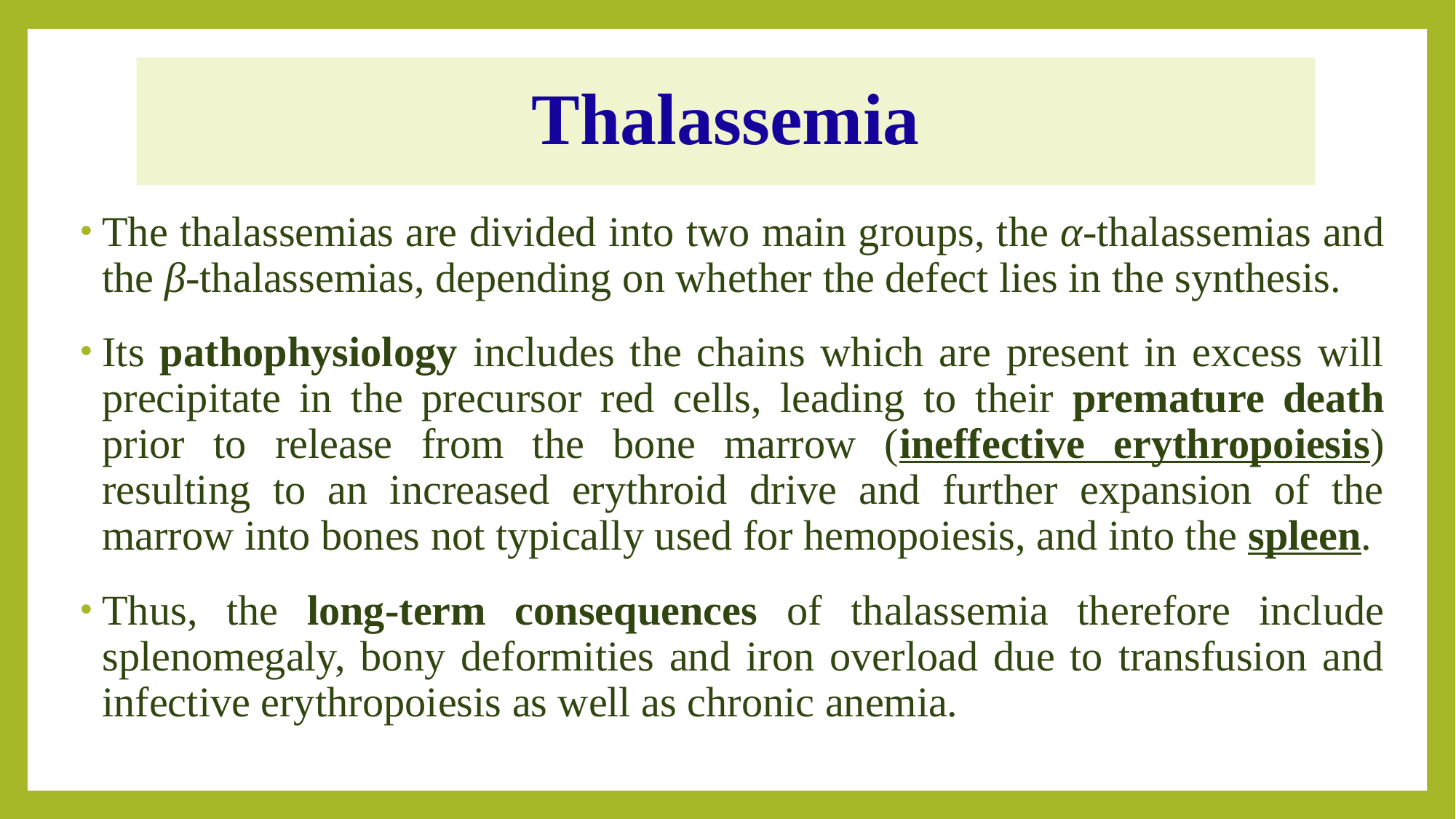

# Thalassemia
The thalassemias are divided into two main groups, the α-thalassemias and the β-thalassemias, depending on whether the defect lies in the synthesis.

Its pathophysiology includes the chains which are present in excess will precipitate in the precursor red cells, leading to their premature death prior to release from the bone marrow (ineffective erythropoiesis) resulting to an increased erythroid drive and further expansion of the marrow into bones not typically used for hemopoiesis, and into the spleen.

Thus, the long-term consequences of thalassemia therefore include splenomegaly, bony deformities and iron overload due to transfusion and infective erythropoiesis as well as chronic anemia.